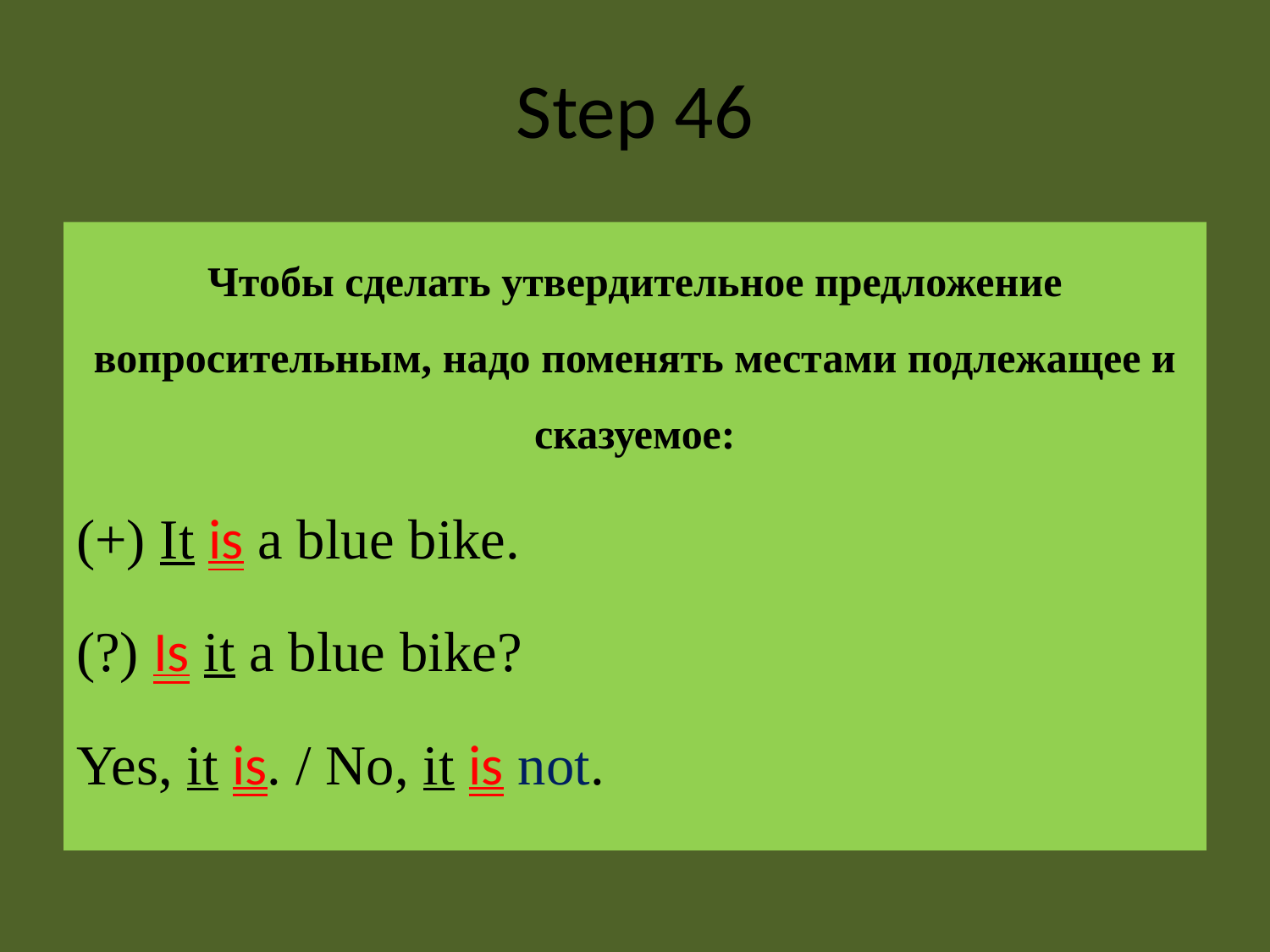

# Step 46
Чтобы сделать утвердительное предложение вопросительным, надо поменять местами подлежащее и сказуемое:
(+) It is a blue bike.
(?) Is it a blue bike?
Yes, it is. / No, it is not.